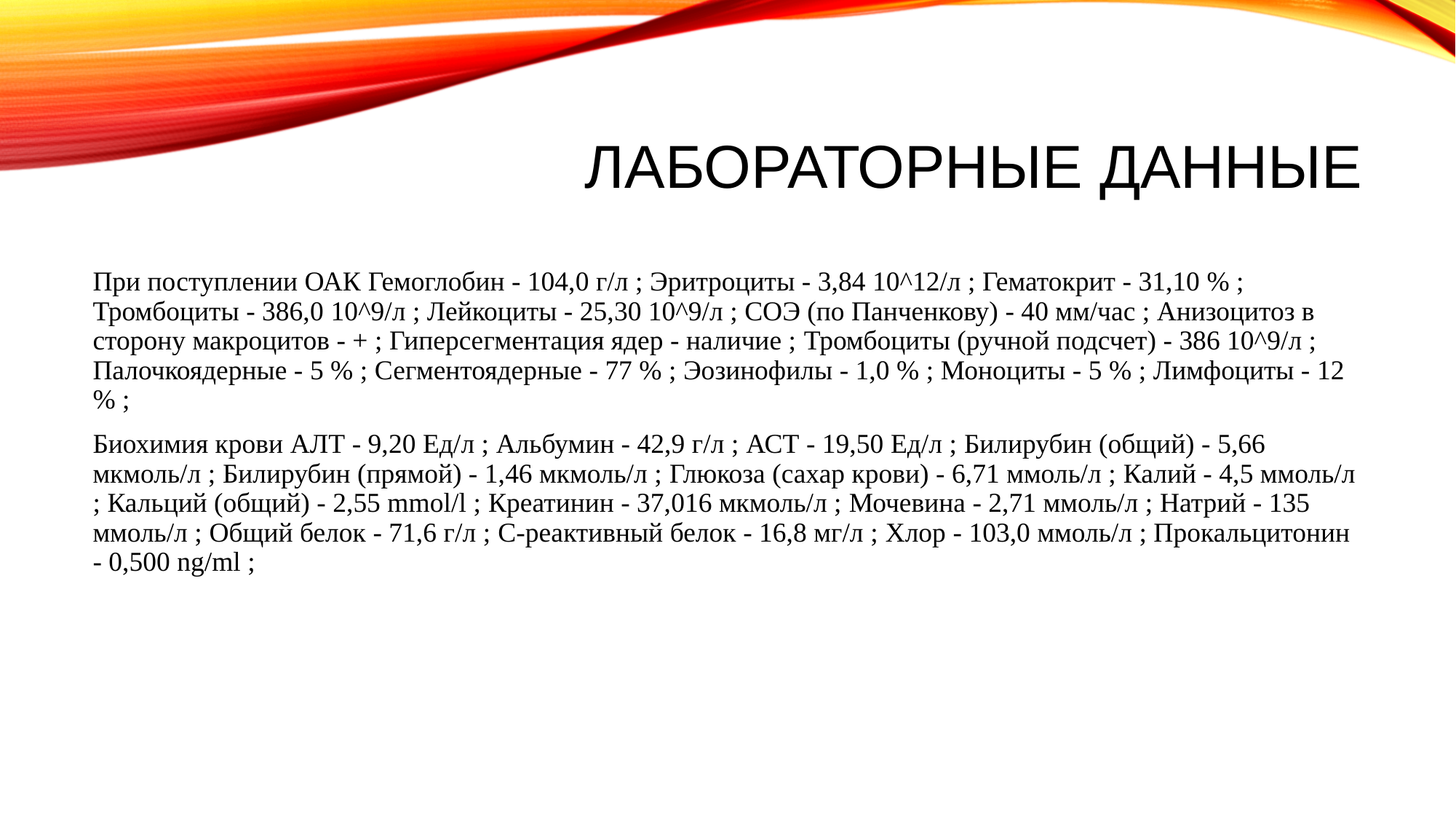

# Лабораторные данные
При поступлении ОАК Гемоглобин - 104,0 г/л ; Эритроциты - 3,84 10^12/л ; Гематокрит - 31,10 % ; Тромбоциты - 386,0 10^9/л ; Лейкоциты - 25,30 10^9/л ; СОЭ (по Панченкову) - 40 мм/час ; Анизоцитоз в сторону макроцитов - + ; Гиперсегментация ядер - наличие ; Тромбоциты (ручной подсчет) - 386 10^9/л ; Палочкоядерные - 5 % ; Сегментоядерные - 77 % ; Эозинофилы - 1,0 % ; Моноциты - 5 % ; Лимфоциты - 12 % ;
Биохимия крови АЛТ - 9,20 Ед/л ; Альбумин - 42,9 г/л ; АСТ - 19,50 Ед/л ; Билирубин (общий) - 5,66 мкмоль/л ; Билирубин (прямой) - 1,46 мкмоль/л ; Глюкоза (сахар крови) - 6,71 ммоль/л ; Калий - 4,5 ммоль/л ; Кальций (общий) - 2,55 mmol/l ; Креатинин - 37,016 мкмоль/л ; Мочевина - 2,71 ммоль/л ; Натрий - 135 ммоль/л ; Общий белок - 71,6 г/л ; С-реактивный белок - 16,8 мг/л ; Хлор - 103,0 ммоль/л ; Прокальцитонин - 0,500 ng/ml ;